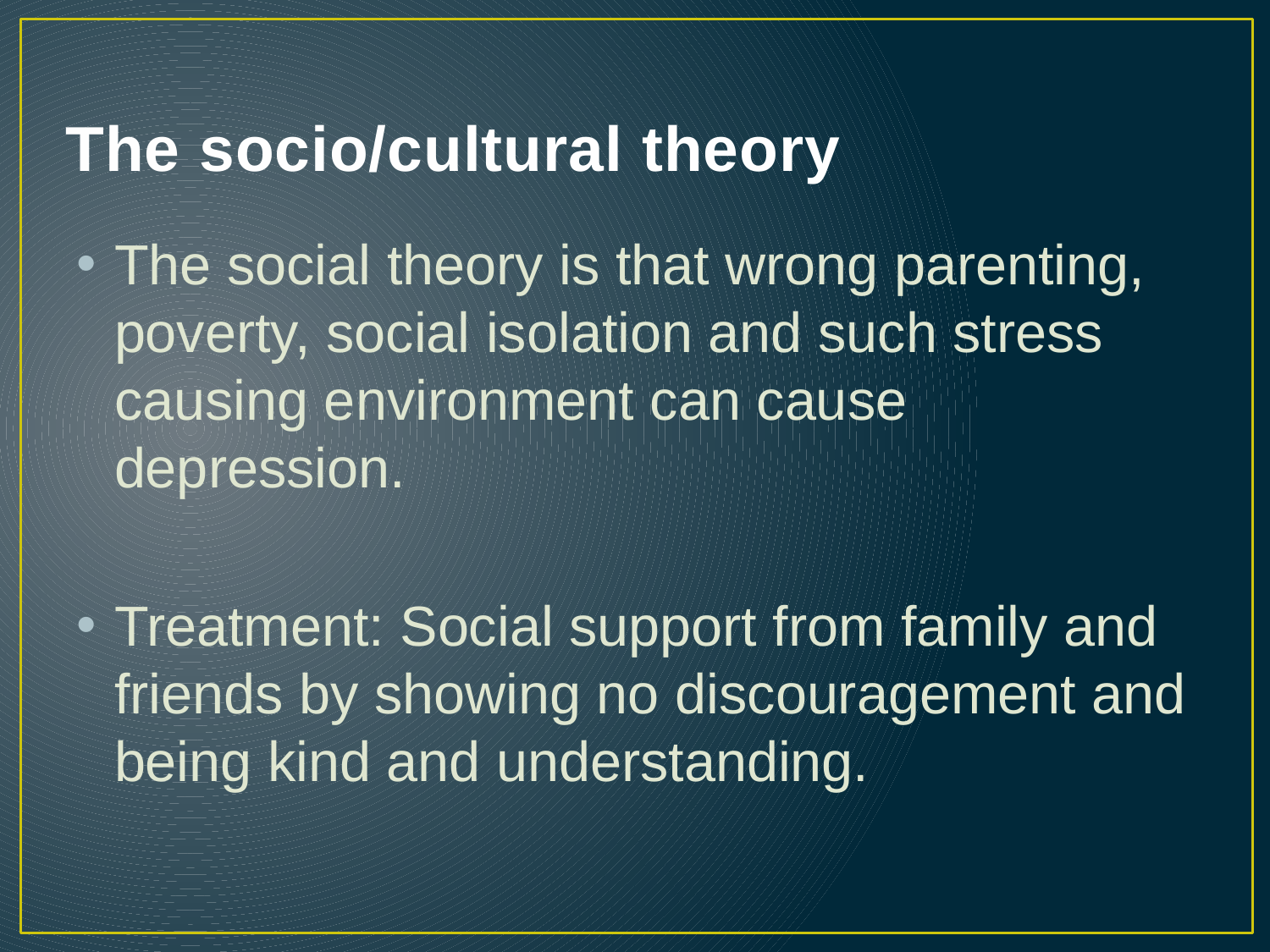

# The socio/cultural theory
The social theory is that wrong parenting, poverty, social isolation and such stress causing environment can cause depression.

Treatment: Social support from family and friends by showing no discouragement and being kind and understanding.